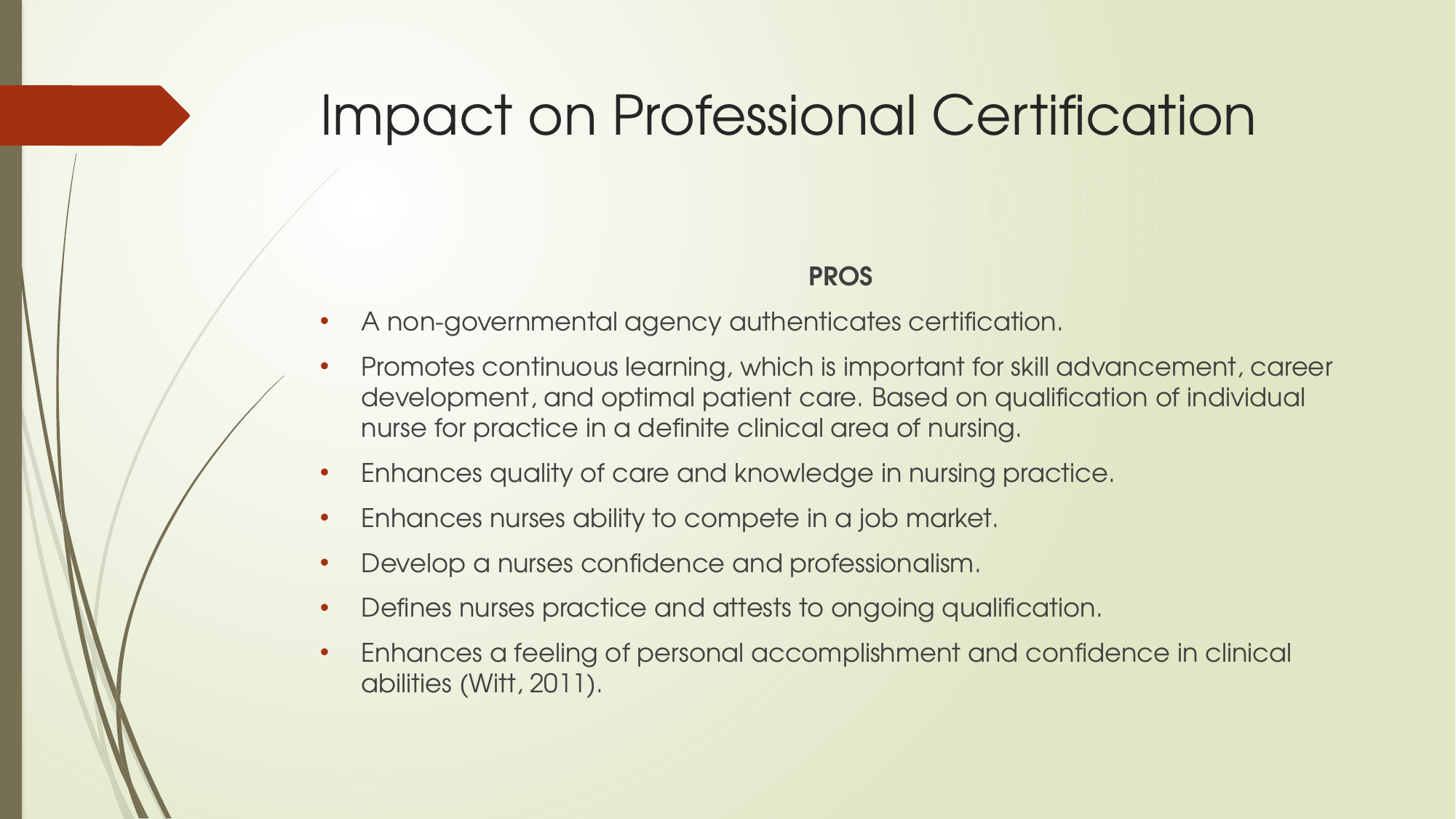

# Impact on Professional Certification
PROS
A non-governmental agency authenticates certification.
Promotes continuous learning, which is important for skill advancement, career development, and optimal patient care. Based on qualification of individual nurse for practice in a definite clinical area of nursing.
Enhances quality of care and knowledge in nursing practice.
Enhances nurses ability to compete in a job market.
Develop a nurses confidence and professionalism.
Defines nurses practice and attests to ongoing qualification.
Enhances a feeling of personal accomplishment and confidence in clinical abilities (Witt, 2011).